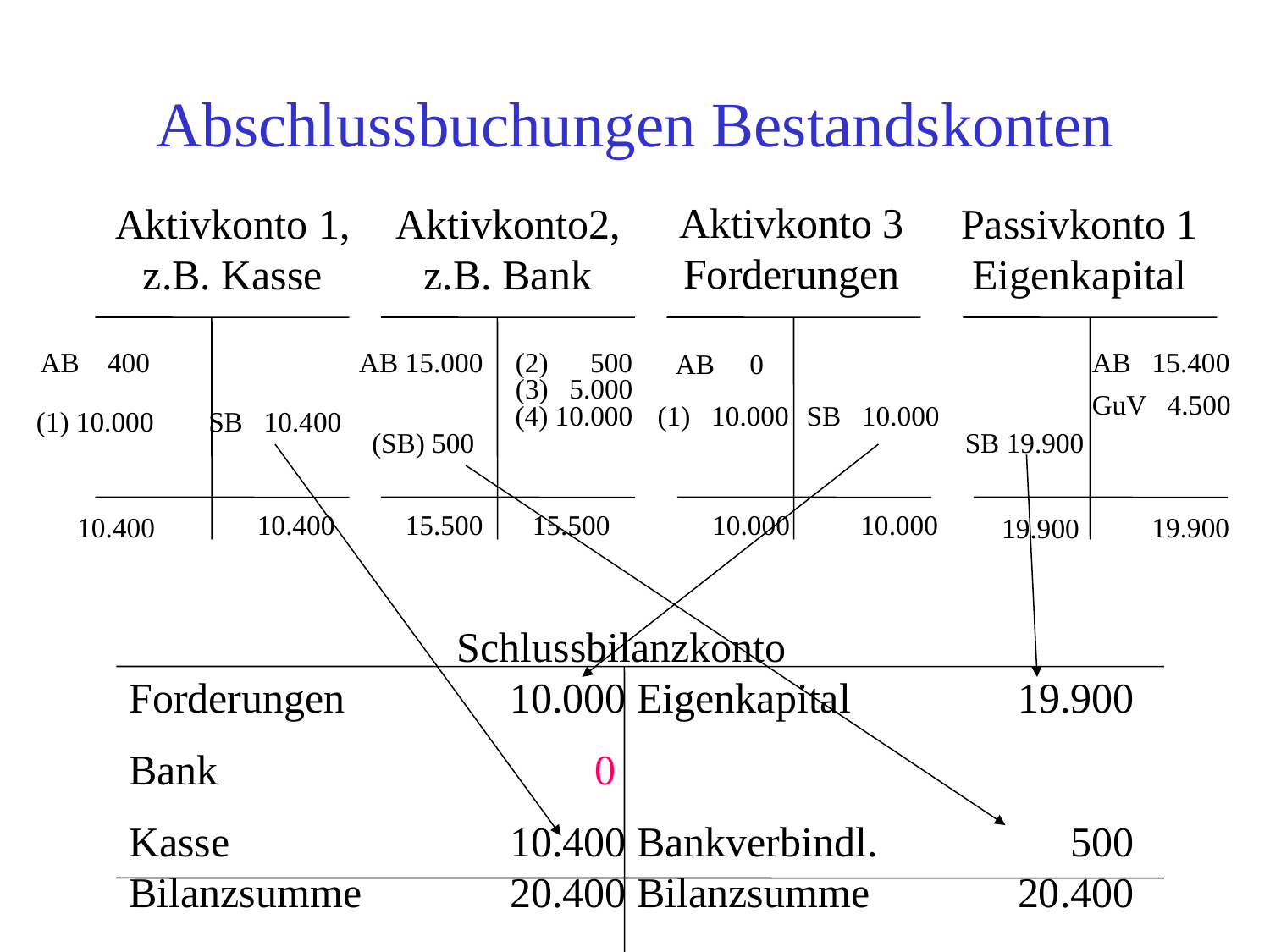

# Abschlussbuchungen Bestandskonten
Aktivkonto 3 Forderungen
Aktivkonto 1, z.B. Kasse
Aktivkonto2, z.B. Bank
Passivkonto 1 Eigenkapital

AB    400
AB 15.000
(2)      500
AB   15.400
AB     0
(3)   5.000
GuV   4.500
(4) 10.000
(1)   10.000
SB   10.000
(1) 10.000
SB   10.400
(SB) 500
SB 19.900

      10.400
      15.500
      15.500
      10.000
      10.000
      10.400
      19.900
      19.900

		       Schlussbilanzkonto
Forderungen		10.000	Eigenkapital		19.900
Bank			        0
Kasse	    		10.400	Bankverbindl.		     500
Bilanzsumme		20.400	Bilanzsumme	            20.400